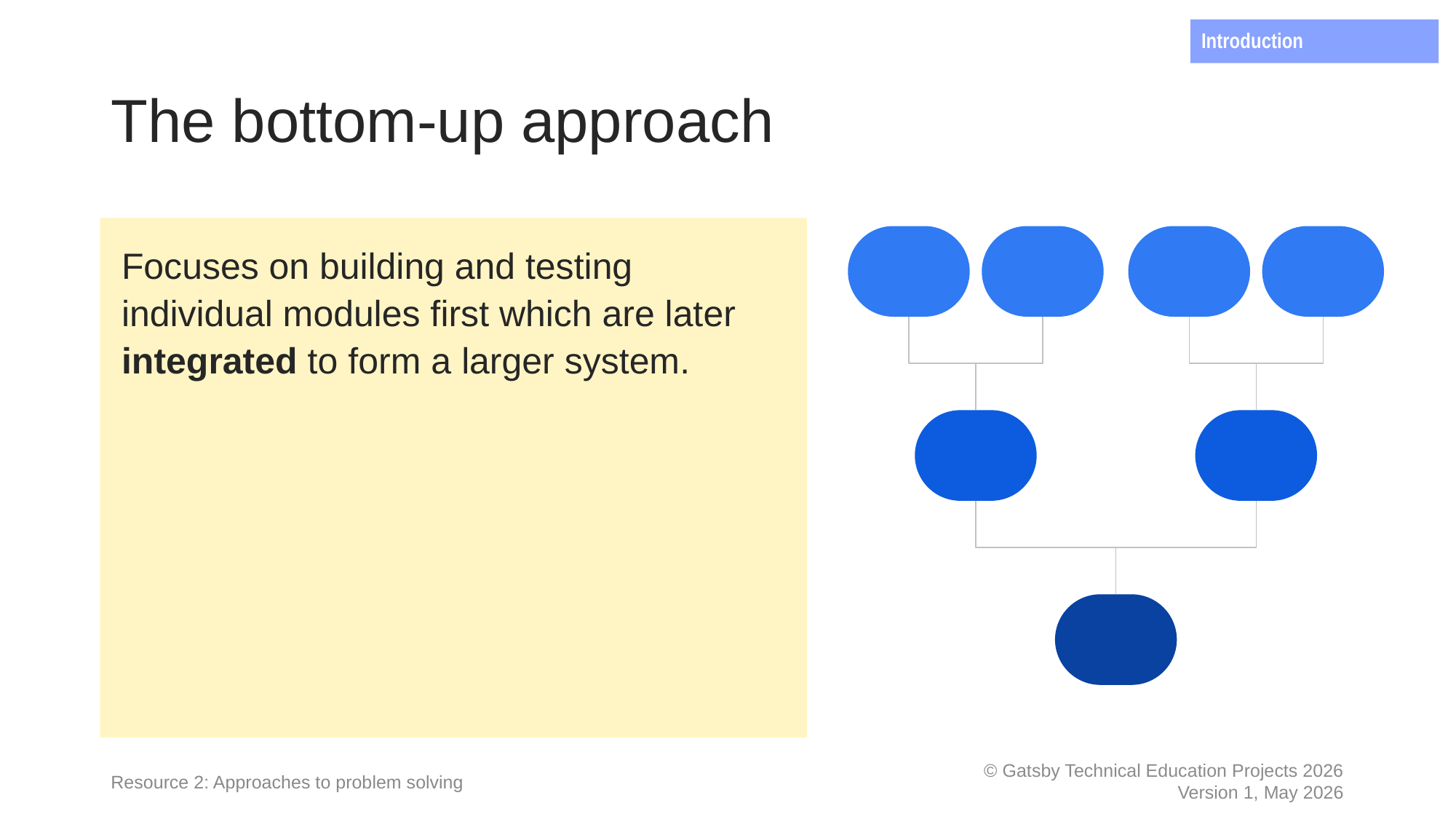

Introduction
# The bottom-up approach
Focuses on building and testing individual modules first which are later integrated to form a larger system.

Resource 2: Approaches to problem solving